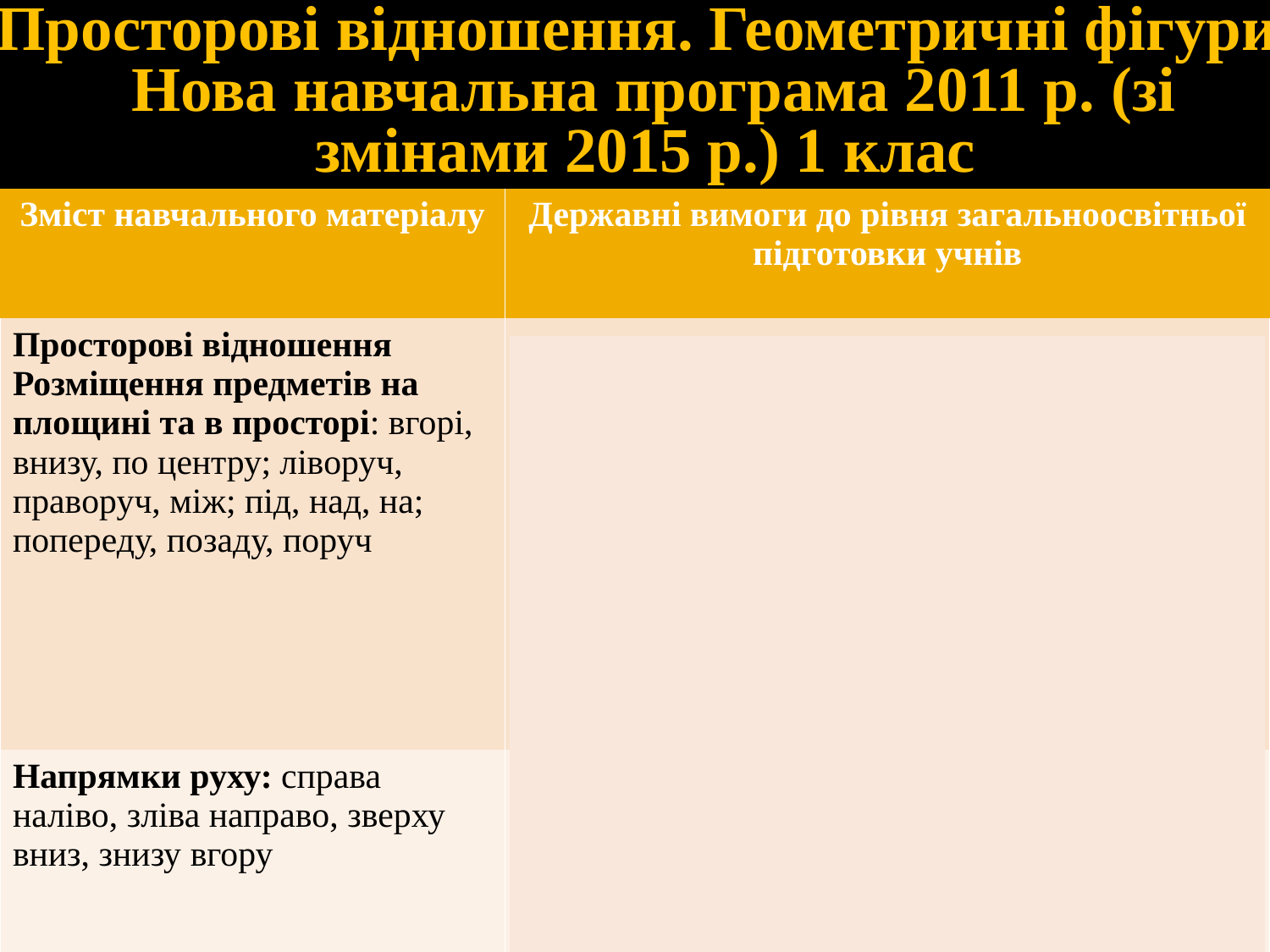

# Просторові відношення. Геометричні фігури. Нова навчальна програма 2011 р. (зі змінами 2015 р.) 1 клас
| Зміст навчального матеріалу | Державні вимоги до рівня загальноосвітньої підготовки учнів |
| --- | --- |
| Просторові відношення Розміщення предметів на площині та в просторі: вгорі, внизу, по центру; ліворуч, праворуч, між; під, над, на; попереду, позаду, поруч | орієнтується на площині та у просторі (на аркуші паперу, на стільниці парти, робочому столі, у класній кімнаті, на подвір’ї тощо); визначає розміщення предметів у просторі і на площині; встановлює відношення між предметами, розміщеними на площині та в просторі (лівіше, правіше, вище, нижче тощо); |
| Напрямки руху: справа наліво, зліва направо, зверху вниз, знизу вгору | розміщує предмети на площині аркуша паперу, парти тощо, переміщує їх у заданих напрямках; вживає у мовленні відповідні словесні конструкції; визначає взаємне розміщення оточуючих предметів. |